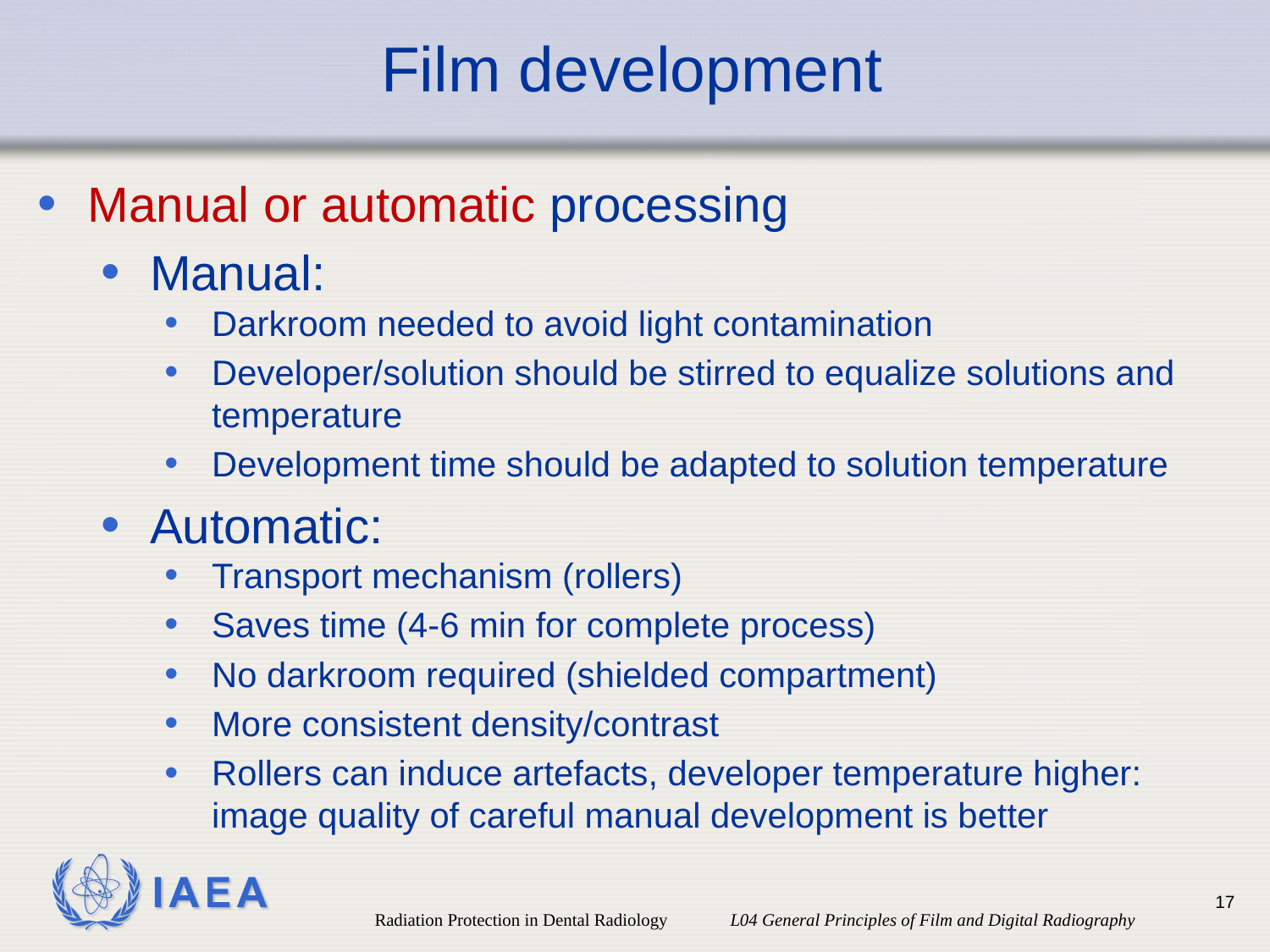

# Film development
Manual or automatic processing
Manual:
Darkroom needed to avoid light contamination
Developer/solution should be stirred to equalize solutions and temperature
Development time should be adapted to solution temperature
Automatic:
Transport mechanism (rollers)
Saves time (4-6 min for complete process)
No darkroom required (shielded compartment)
More consistent density/contrast
Rollers can induce artefacts, developer temperature higher: image quality of careful manual development is better

17
Radiation Protection in Dental Radiology              L04 General Principles of Film and Digital Radiography